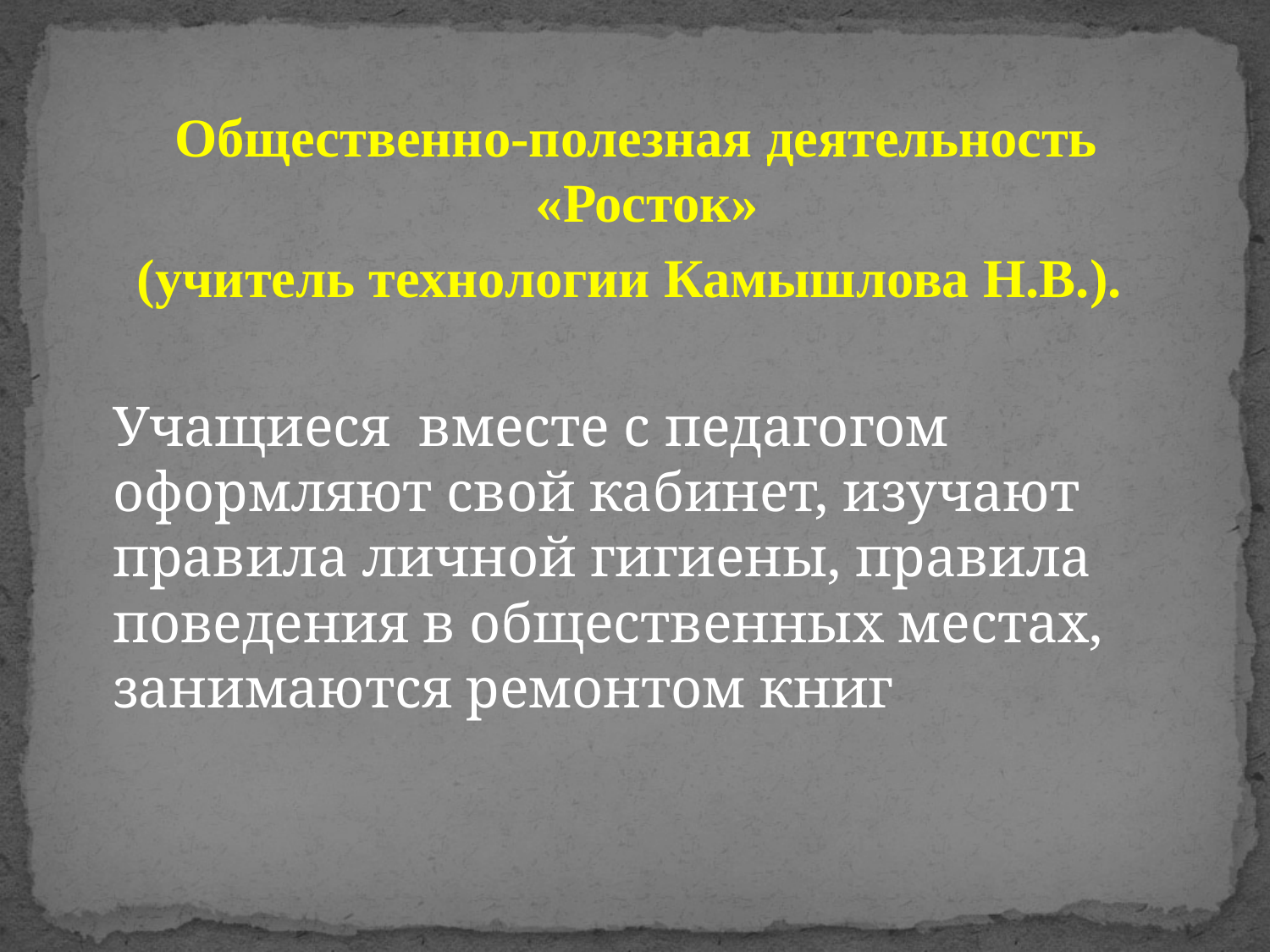

Общественно-полезная деятельность «Росток»
(учитель технологии Камышлова Н.В.).

		Учащиеся  вместе с педагогом оформляют свой кабинет, изучают правила личной гигиены, правила поведения в общественных местах, занимаются ремонтом книг